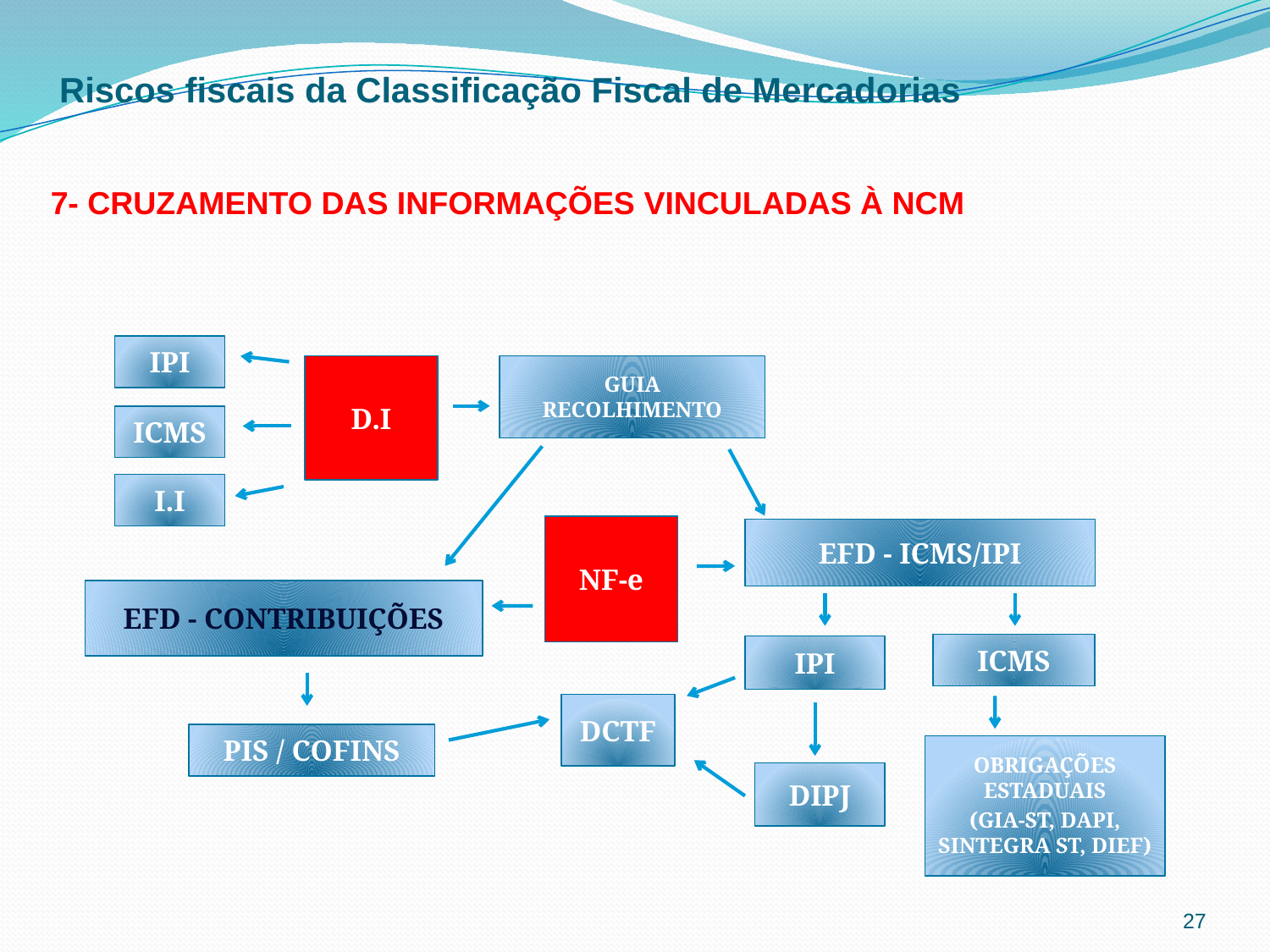

Riscos fiscais da Classificação Fiscal de Mercadorias
	7- cruzamento das informações vinculadas à NCM

IPI

D.I

GUIA RECOLHIMENTO

ICMS

I.I

NF-e
EFD - ICMS/IPI
EFD - CONTRIBUIÇÕES

ICMS

IPI

DCTF

PIS / COFINS

OBRIGAÇÕES ESTADUAIS
(GIA-ST, DAPI, SINTEGRA ST, DIEF)

DIPJ

27